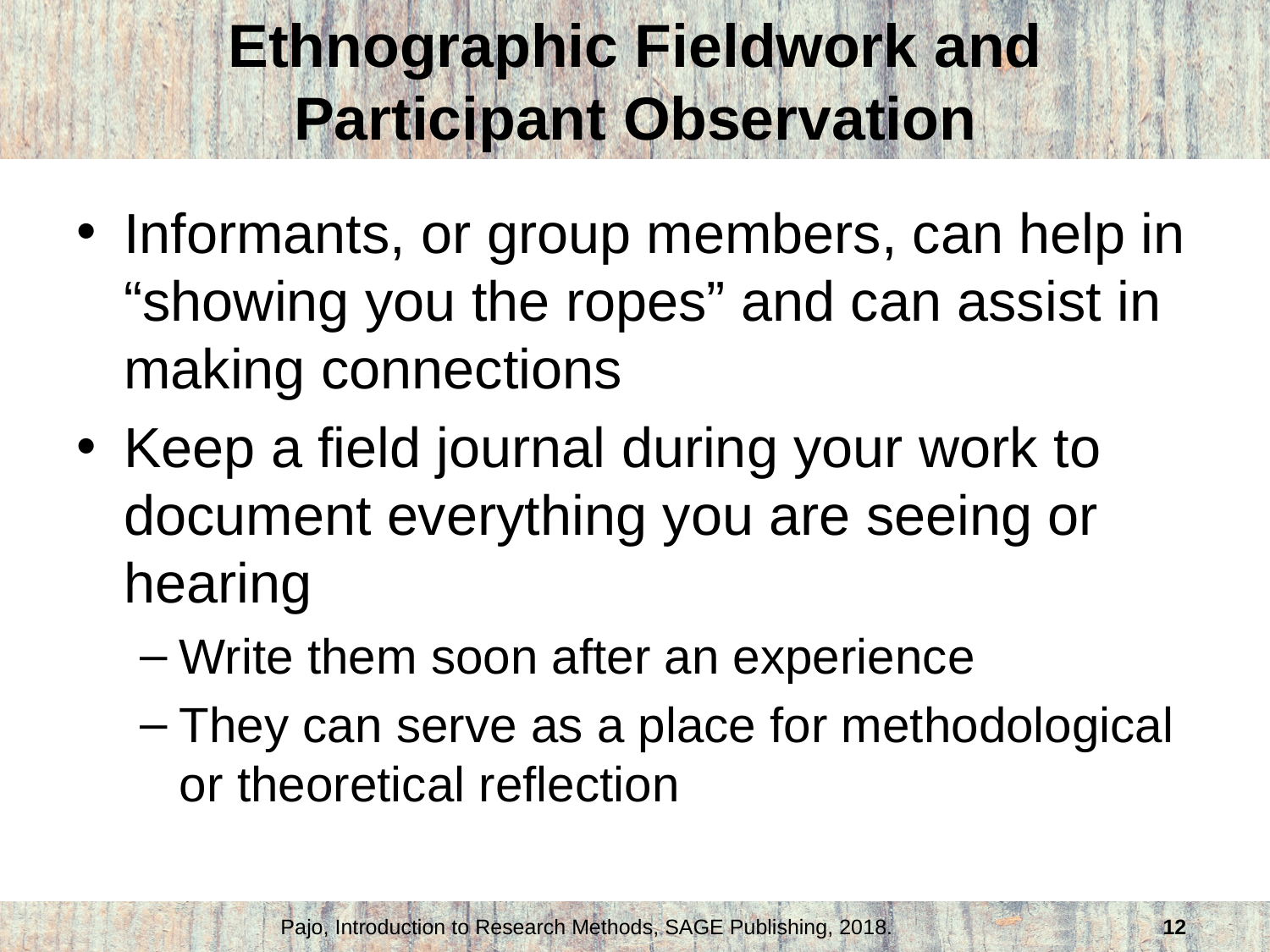

# Ethnographic Fieldwork and Participant Observation
Informants, or group members, can help in “showing you the ropes” and can assist in making connections
Keep a field journal during your work to document everything you are seeing or hearing
Write them soon after an experience
They can serve as a place for methodological or theoretical reflection

Pajo, Introduction to Research Methods, SAGE Publishing, 2018.
12